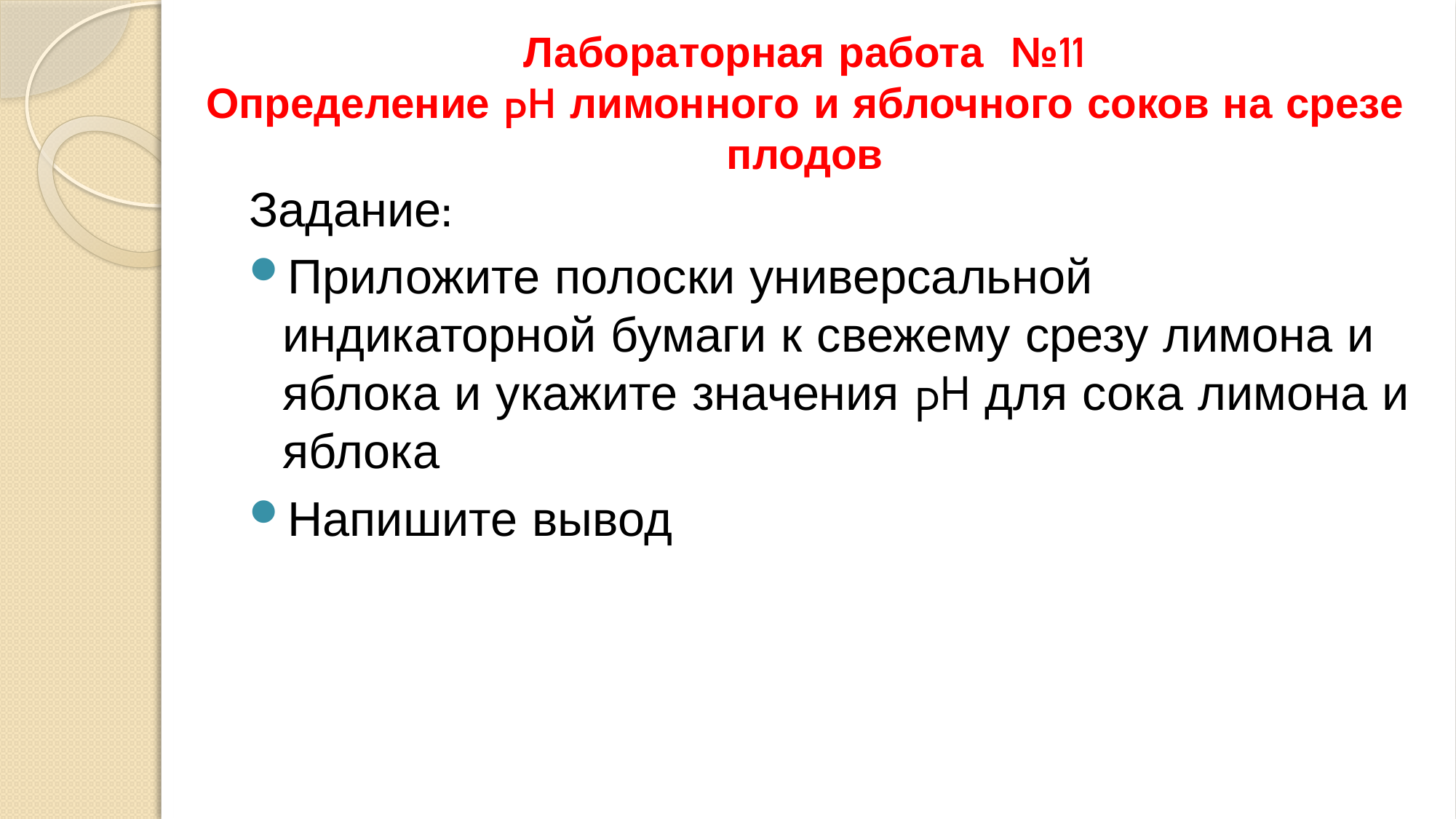

# Лабораторная работа  №11 Определение pH лимонного и яблочного соков на срезе плодов
Задание:
Приложите полоски универсальной индикаторной бумаги к свежему срезу лимона и яблока и укажите значения pH для сока лимона и яблока
Напишите вывод